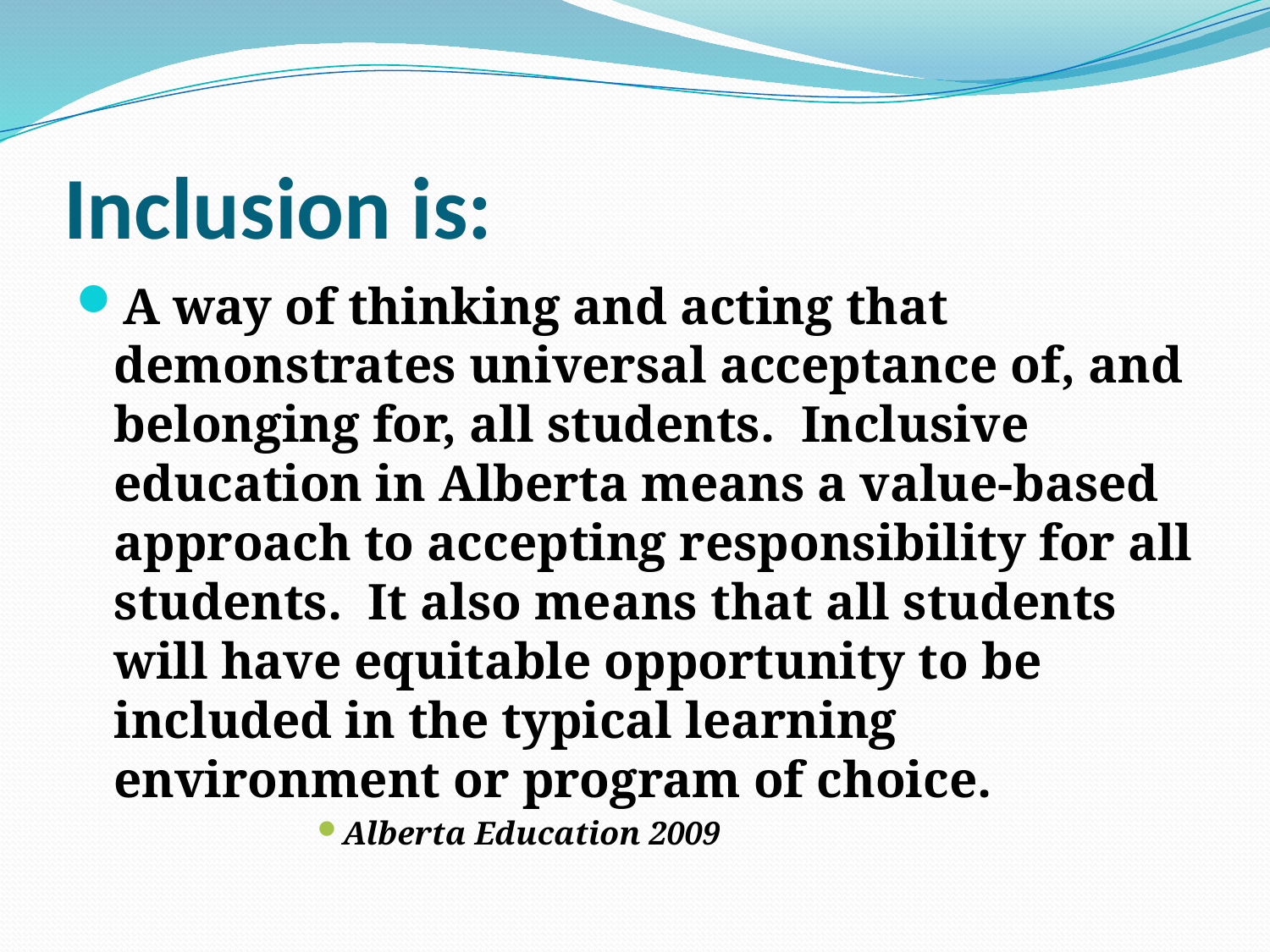

# Inclusion is:
A way of thinking and acting that demonstrates universal acceptance of, and belonging for, all students.  Inclusive education in Alberta means a value-based approach to accepting responsibility for all students.  It also means that all students will have equitable opportunity to be included in the typical learning environment or program of choice.
Alberta Education 2009